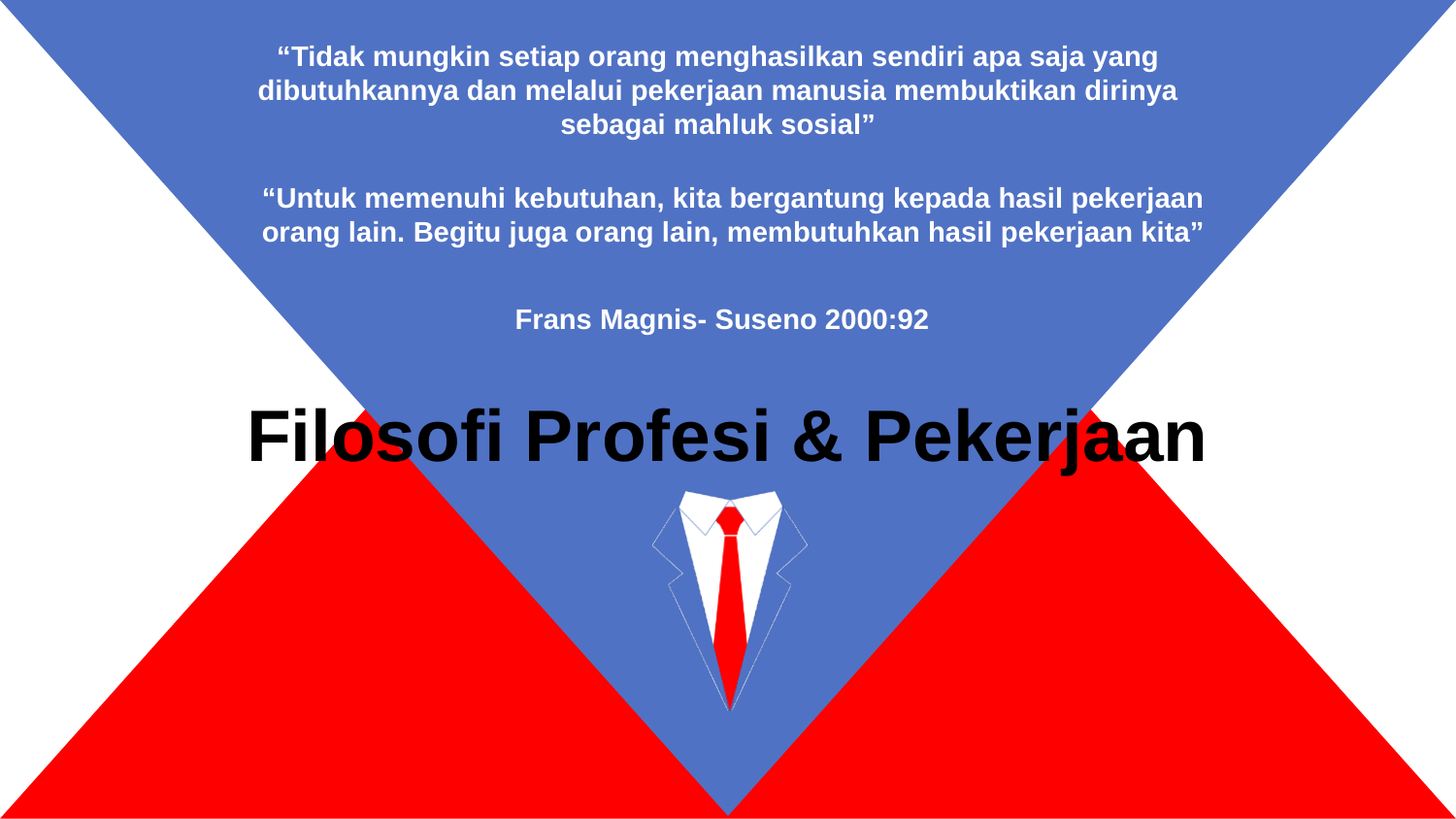

“Tidak mungkin setiap orang menghasilkan sendiri apa saja yang
dibutuhkannya dan melalui pekerjaan manusia membuktikan dirinya
sebagai mahluk sosial”
“Untuk memenuhi kebutuhan, kita bergantung kepada hasil pekerjaan orang lain. Begitu juga orang lain, membutuhkan hasil pekerjaan kita”
Frans Magnis- Suseno 2000:92
Filosofi Profesi & Pekerjaan